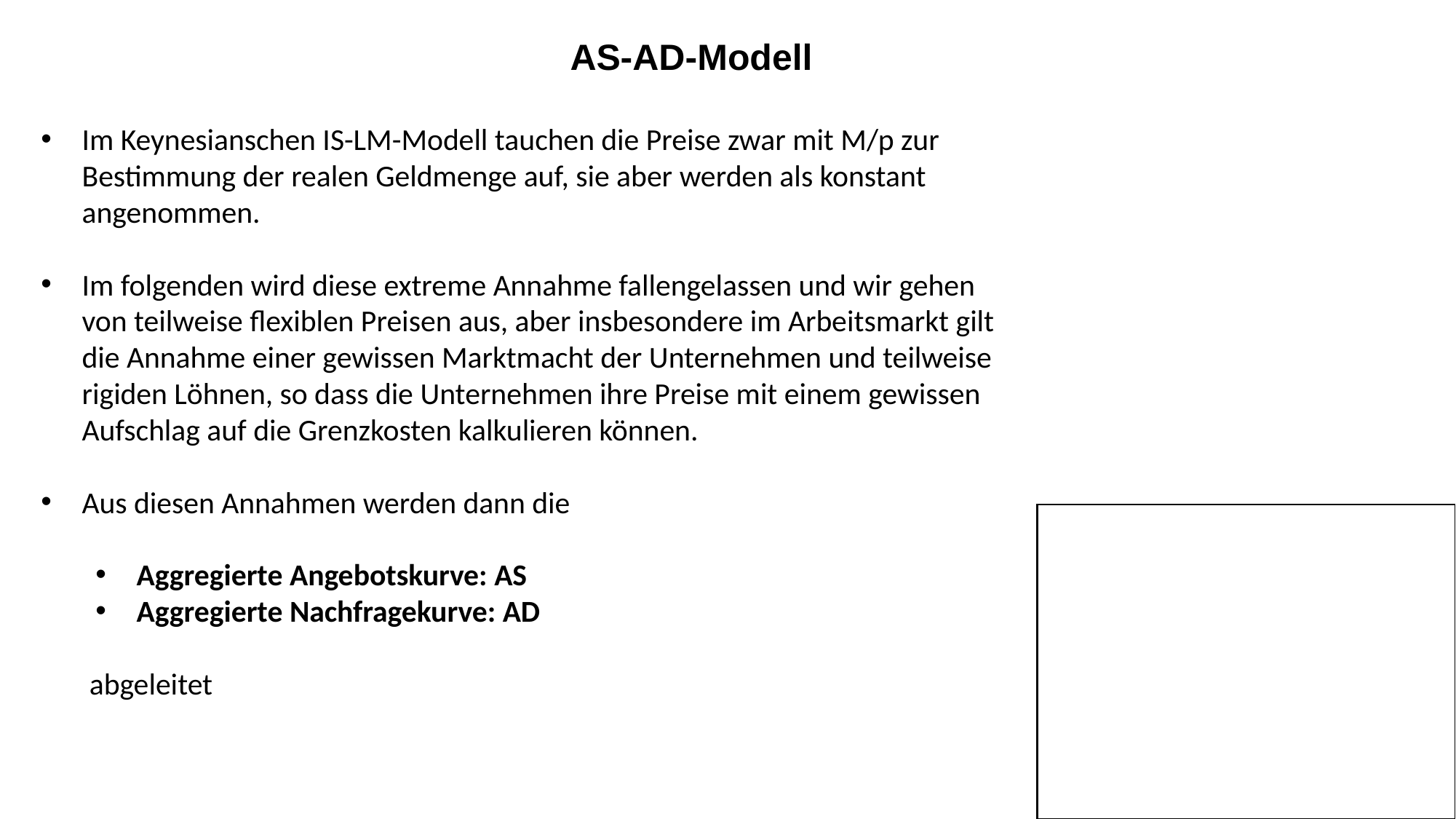

AS-AD-Modell

Im Keynesianschen IS-LM-Modell tauchen die Preise zwar mit M/p zur Bestimmung der realen Geldmenge auf, sie aber werden als konstant angenommen.

Im folgenden wird diese extreme Annahme fallengelassen und wir gehen von teilweise flexiblen Preisen aus, aber insbesondere im Arbeitsmarkt gilt die Annahme einer gewissen Marktmacht der Unternehmen und teilweise rigiden Löhnen, so dass die Unternehmen ihre Preise mit einem gewissen Aufschlag auf die Grenzkosten kalkulieren können.

Aus diesen Annahmen werden dann die

Aggregierte Angebotskurve: AS
Aggregierte Nachfragekurve: AD

       abgeleitet